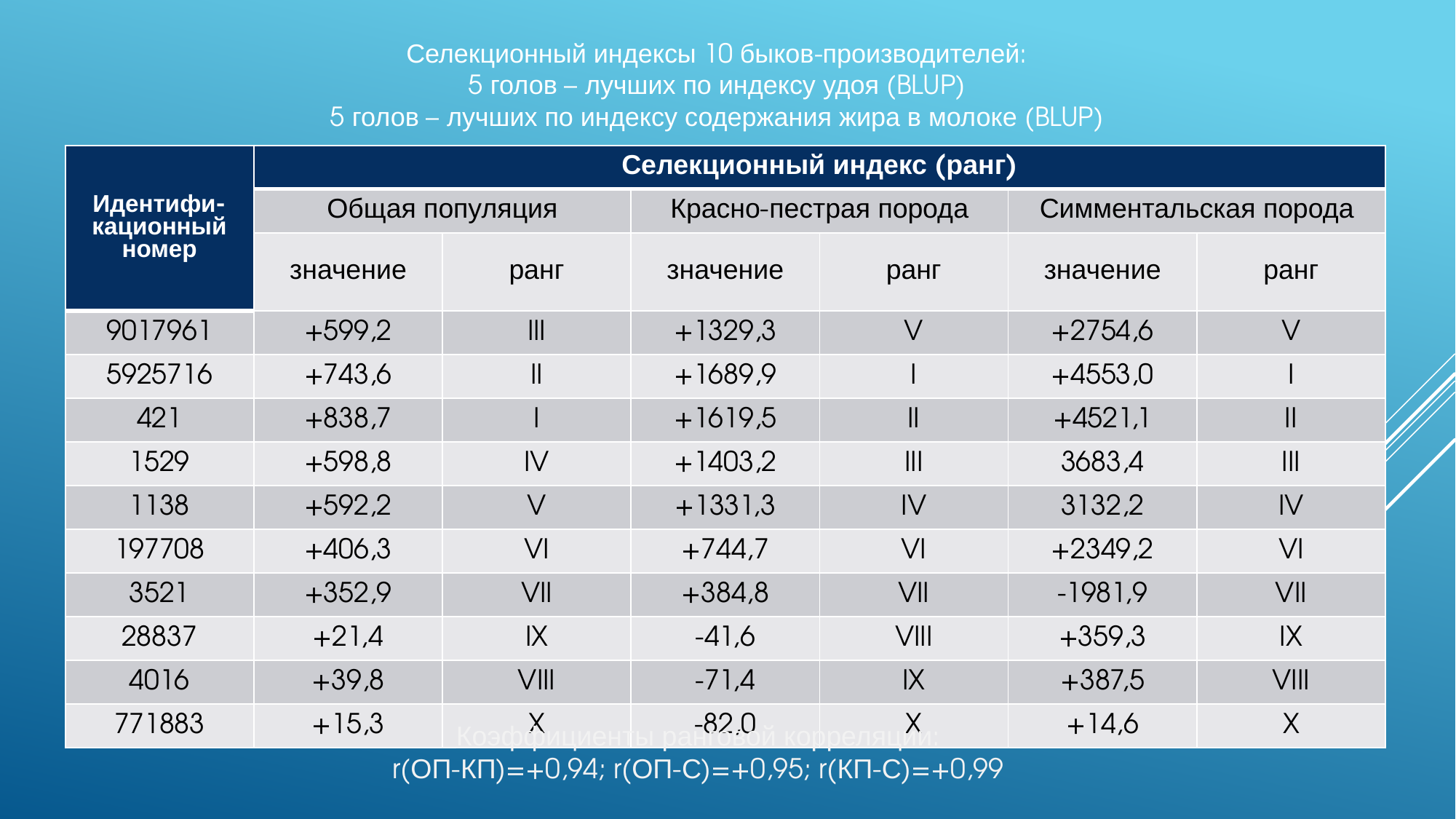

# Селекционный индексы 10 быков-производителей: 5 голов – лучших по индексу удоя (BLUP) 5 голов – лучших по индексу содержания жира в молоке (BLUP)
| Идентифи-кационный номер | Селекционный индекс (ранг) |  |  |  |  |  |
| --- | --- | --- | --- | --- | --- | --- |
|  | Общая популяция |  | Красно-пестрая порода |  | Симментальская порода |  |
|  | значение | ранг | значение | ранг | значение | ранг |
| 9017961 | +599,2 | III | +1329,3 | V | +2754,6 | V |
| 5925716 | +743,6 | II | +1689,9 | I | +4553,0 | I |
| 421 | +838,7 | I | +1619,5 | II | +4521,1 | II |
| 1529 | +598,8 | IV | +1403,2 | III | 3683,4 | III |
| 1138 | +592,2 | V | +1331,3 | IV | 3132,2 | IV |
| 197708 | +406,3 | VI | +744,7 | VI | +2349,2 | VI |
| 3521 | +352,9 | VII | +384,8 | VII | -1981,9 | VII |
| 28837 | +21,4 | IX | -41,6 | VIII | +359,3 | IX |
| 4016 | +39,8 | VIII | -71,4 | IX | +387,5 | VIII |
| 771883 | +15,3 | X | -82,0 | X | +14,6 | X |
Коэффициенты ранговой корреляции:
r(ОП-КП)=+0,94; r(ОП-С)=+0,95; r(КП-С)=+0,99